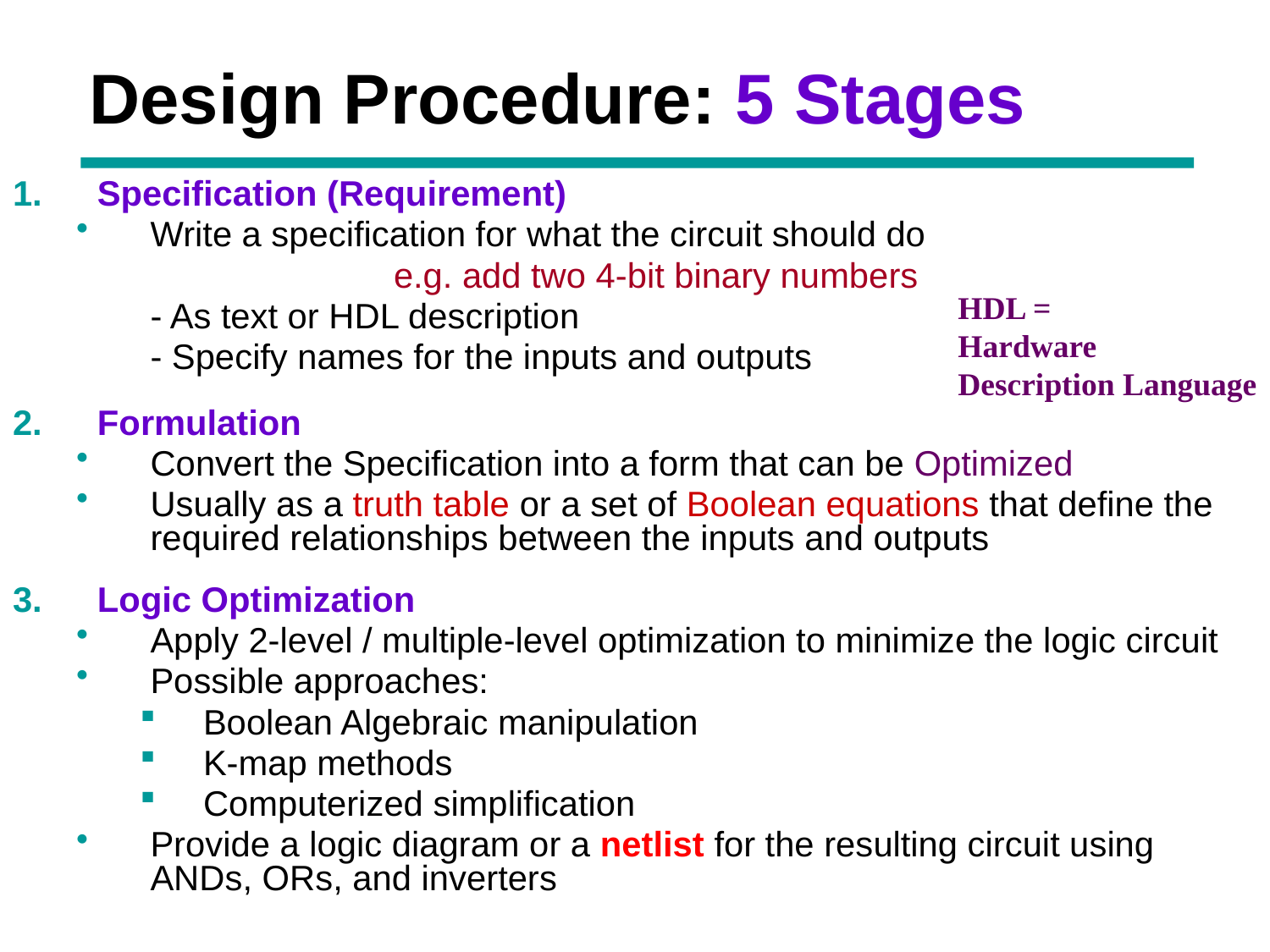

# Design Procedure: 5 Stages
Specification (Requirement)
Write a specification for what the circuit should do
	                         e.g. add two 4-bit binary numbers
	- As text or HDL description
	- Specify names for the inputs and outputs

Formulation
Convert the Specification into a form that can be Optimized
Usually as a truth table or a set of Boolean equations that define the required relationships between the inputs and outputs

Logic Optimization
Apply 2-level / multiple-level optimization to minimize the logic circuit
Possible approaches:
Boolean Algebraic manipulation
K-map methods
Computerized simplification
Provide a logic diagram or a netlist for the resulting circuit using ANDs, ORs, and inverters
HDL =
Hardware
Description Language
Chapter 3 - Part 1        4